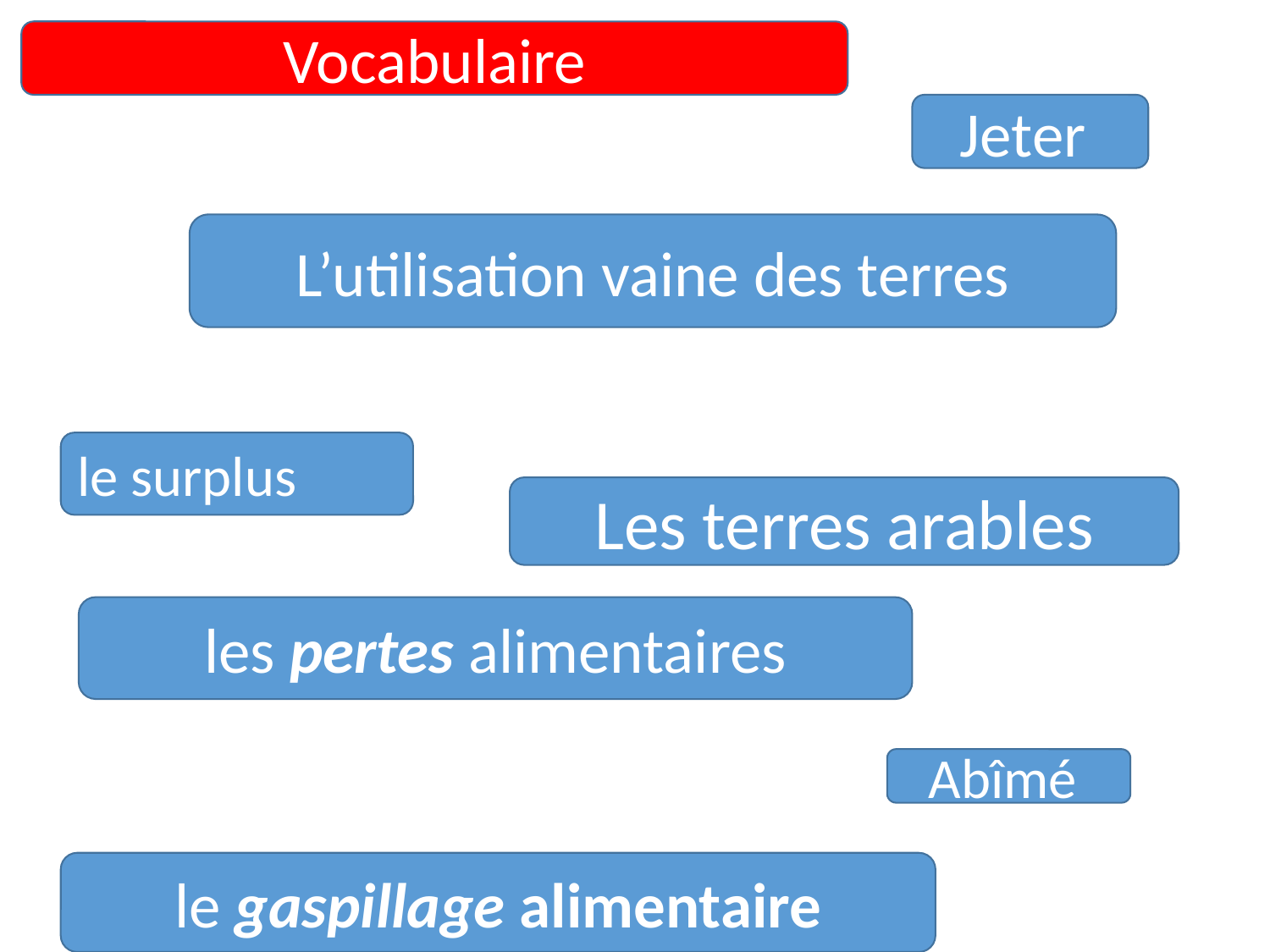

Vocabulaire
Jeter
L’utilisation vaine des terres
le surplus
Les terres arables
les pertes alimentaires
Abîmé
le gaspillage alimentaire